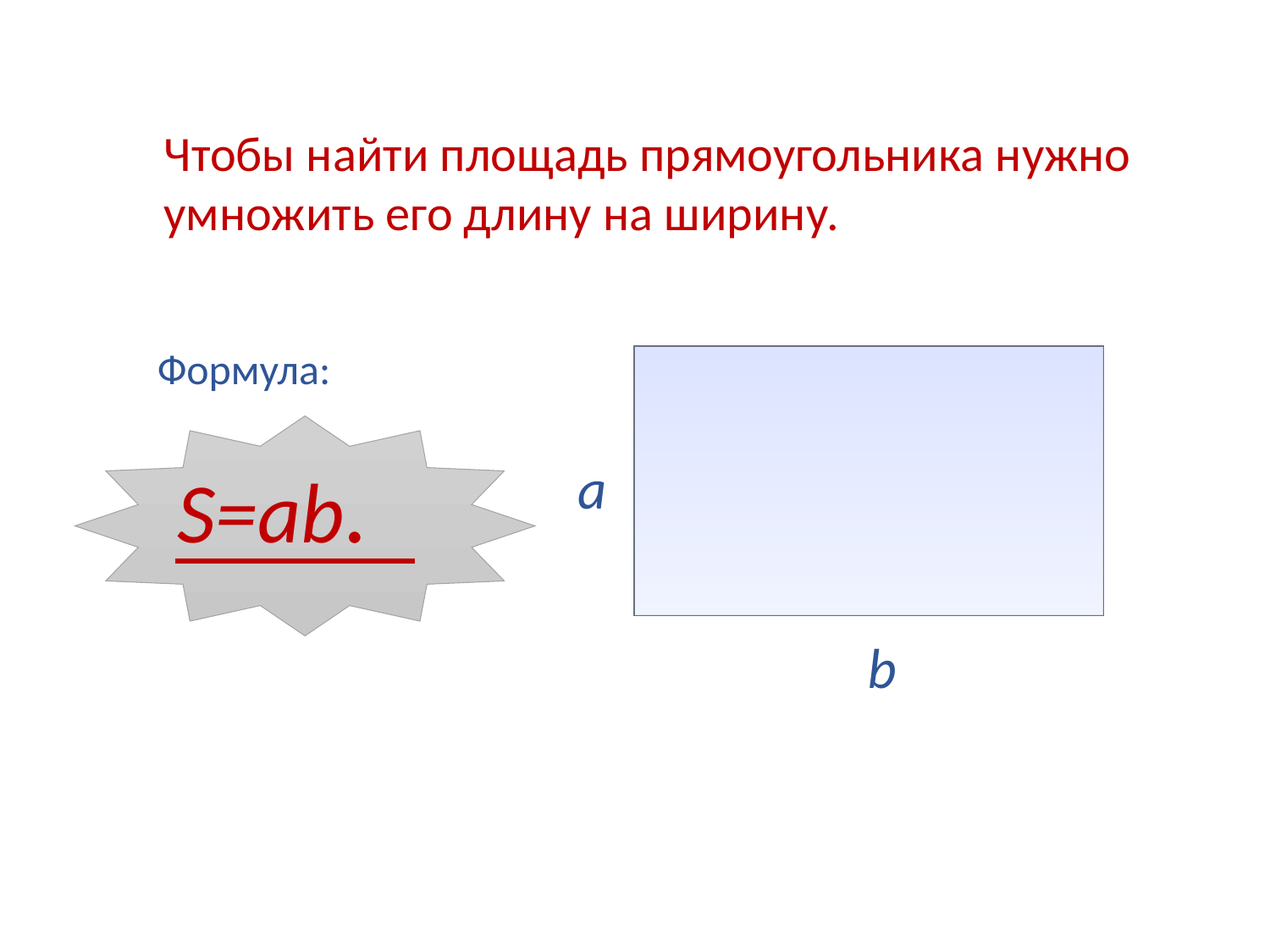

Чтобы найти площадь прямоугольника нужно умножить его длину на ширину.
Формула:

S=ab.
a
b